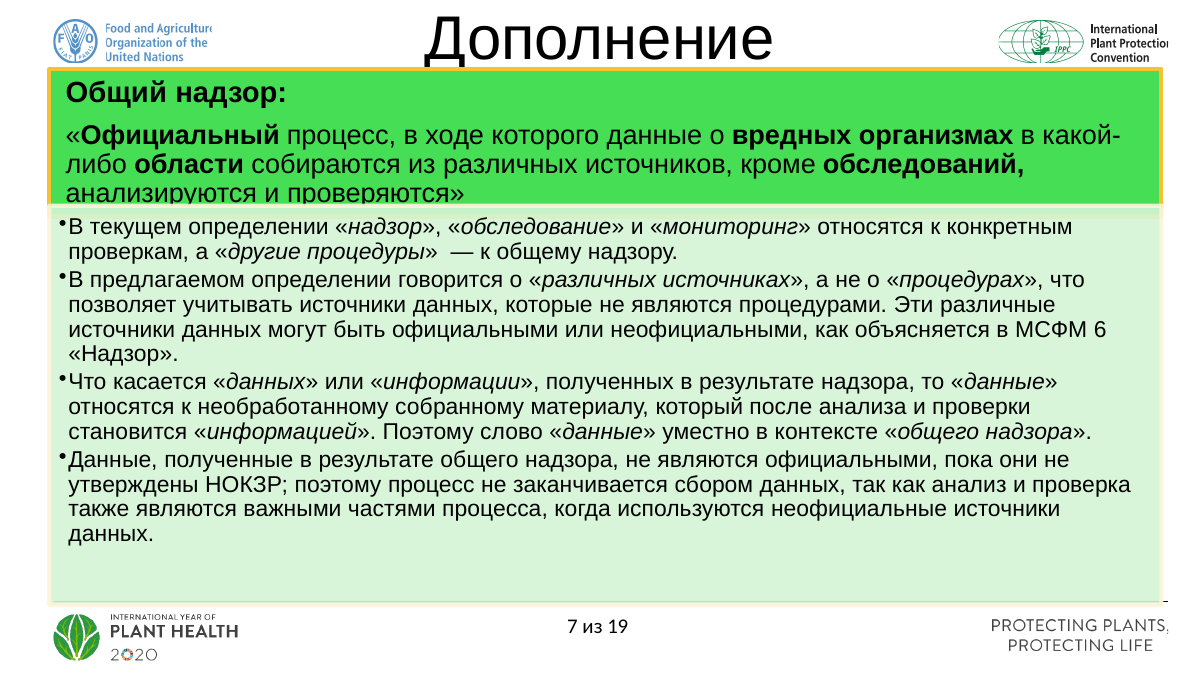

Дополнение
Общий надзор:
«Официальный процесс, в ходе которого данные о вредных организмах в какой-либо области собираются из различных источников, кроме обследований, анализируются и проверяются»
В текущем определении «надзор», «обследование» и «мониторинг» относятся к конкретным проверкам, а «другие процедуры»  — к общему надзору.
В предлагаемом определении говорится о «различных источниках», а не о «процедурах», что позволяет учитывать источники данных, которые не являются процедурами. Эти различные источники данных могут быть официальными или неофициальными, как объясняется в МСФМ 6 «Надзор».
Что касается «данных» или «информации», полученных в результате надзора, то «данные» относятся к необработанному собранному материалу, который после анализа и проверки становится «информацией». Поэтому слово «данные» уместно в контексте «общего надзора».
Данные, полученные в результате общего надзора, не являются официальными, пока они не утверждены НОКЗР; поэтому процесс не заканчивается сбором данных, так как анализ и проверка также являются важными частями процесса, когда используются неофициальные источники данных.

7 из 19